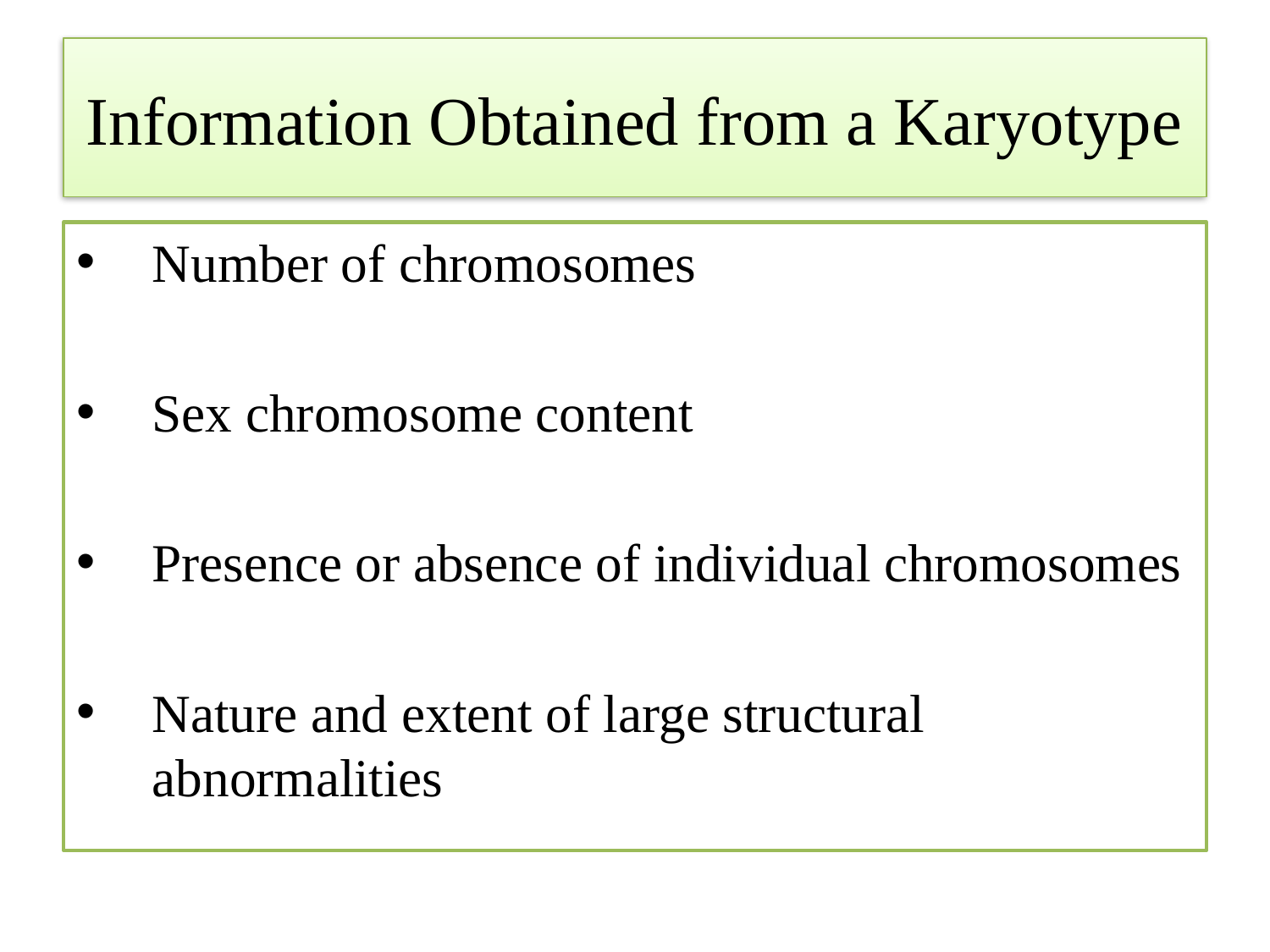

# Information Obtained from a Karyotype
Number of chromosomes

Sex chromosome content

Presence or absence of individual chromosomes

Nature and extent of large structural abnormalities